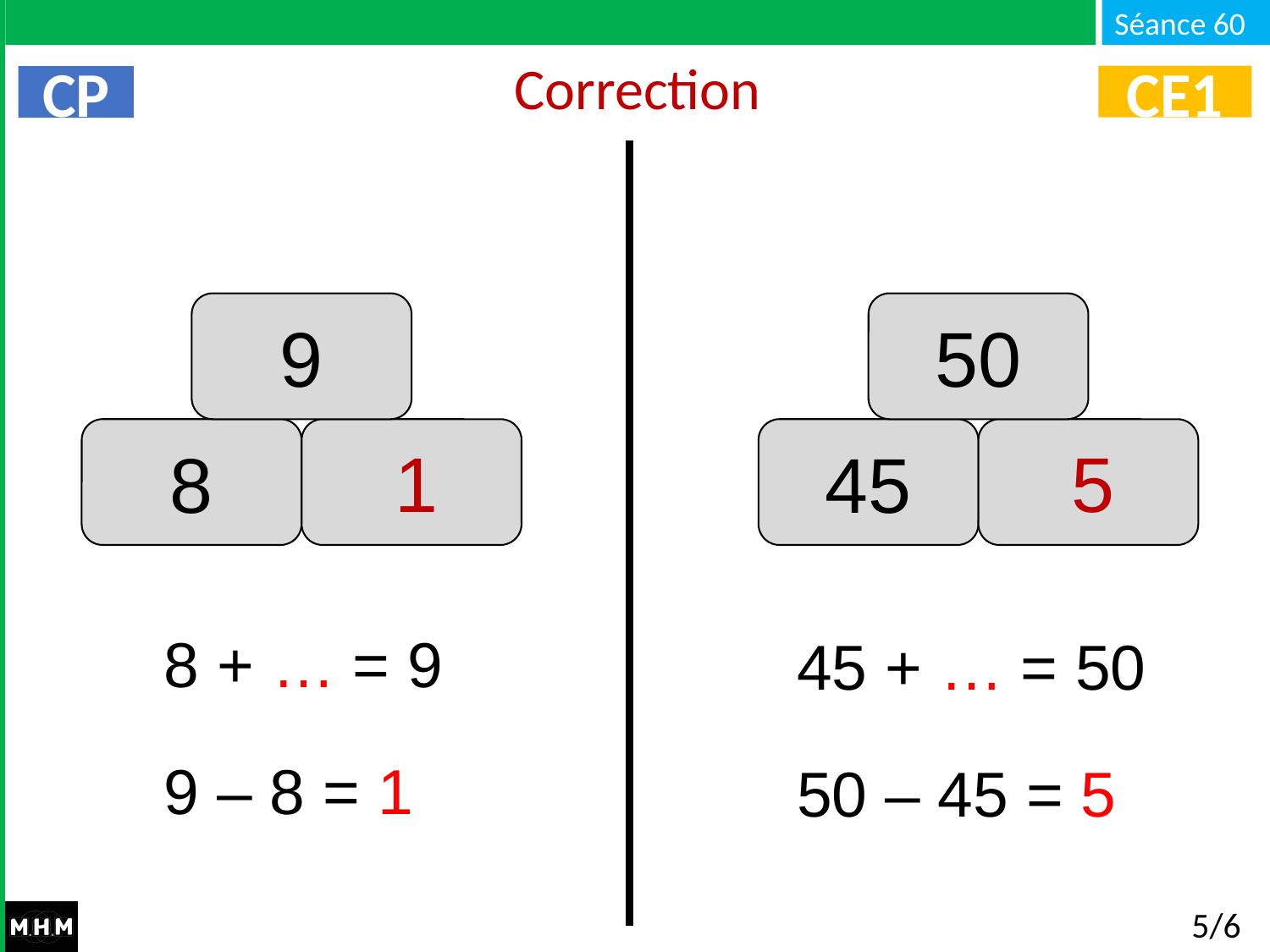

# Correction
CE1
CP
9
50

8
45
1
5
8 + … = 9
45 + … = 50
9 – 8 = 1
50 – 45 = 5
5/6